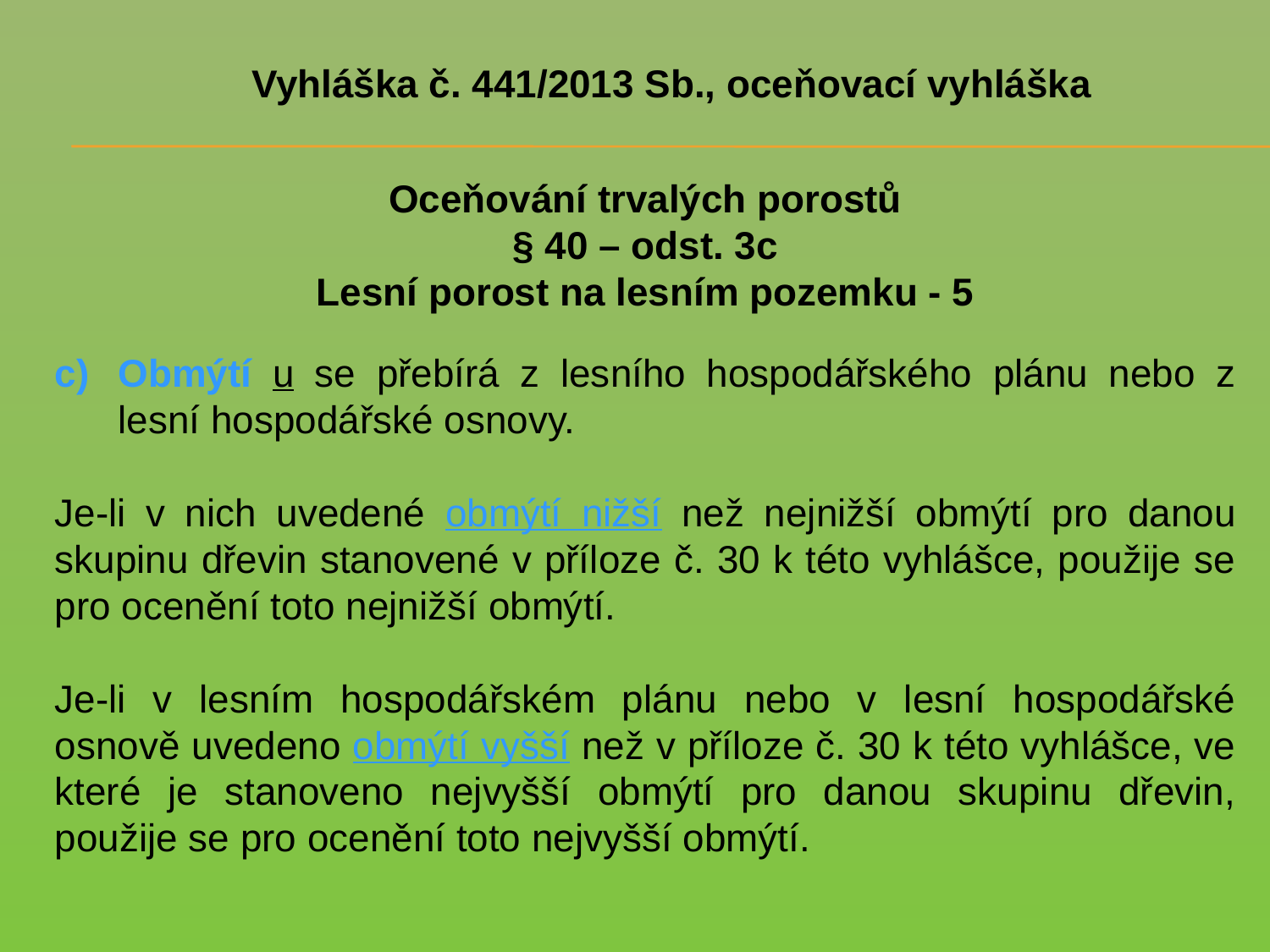

# Vyhláška č. 441/2013 Sb., oceňovací vyhláška
Oceňování trvalých porostů
§ 40 – odst. 3c
Lesní porost na lesním pozemku - 5
Obmýtí u se přebírá z lesního hospodářského plánu nebo z lesní hospodářské osnovy.

Je-li v nich uvedené obmýtí nižší než nejnižší obmýtí pro danou skupinu dřevin stanovené v příloze č. 30 k této vyhlášce, použije se pro ocenění toto nejnižší obmýtí.

Je-li v lesním hospodářském plánu nebo v lesní hospodářské osnově uvedeno obmýtí vyšší než v příloze č. 30 k této vyhlášce, ve které je stanoveno nejvyšší obmýtí pro danou skupinu dřevin, použije se pro ocenění toto nejvyšší obmýtí.